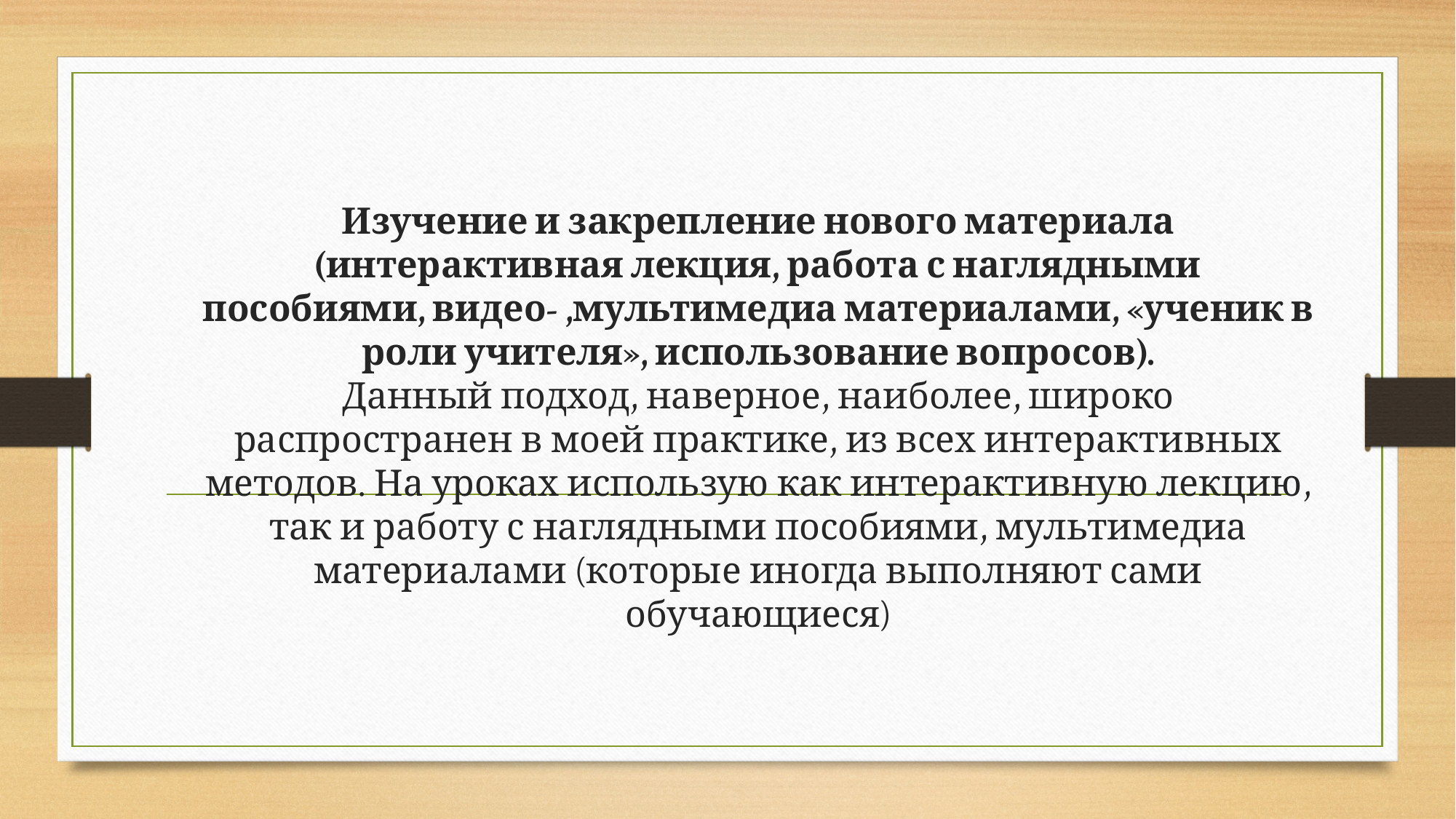

# Изучение и закрепление нового материала (интерактивная лекция, работа с наглядными пособиями, видео- ,мультимедиа материалами, «ученик в роли учителя», использование вопросов). Данный подход, наверное, наиболее, широко распространен в моей практике, из всех интерактивных методов. На уроках использую как интерактивную лекцию, так и работу с наглядными пособиями, мультимедиа материалами (которые иногда выполняют сами обучающиеся)